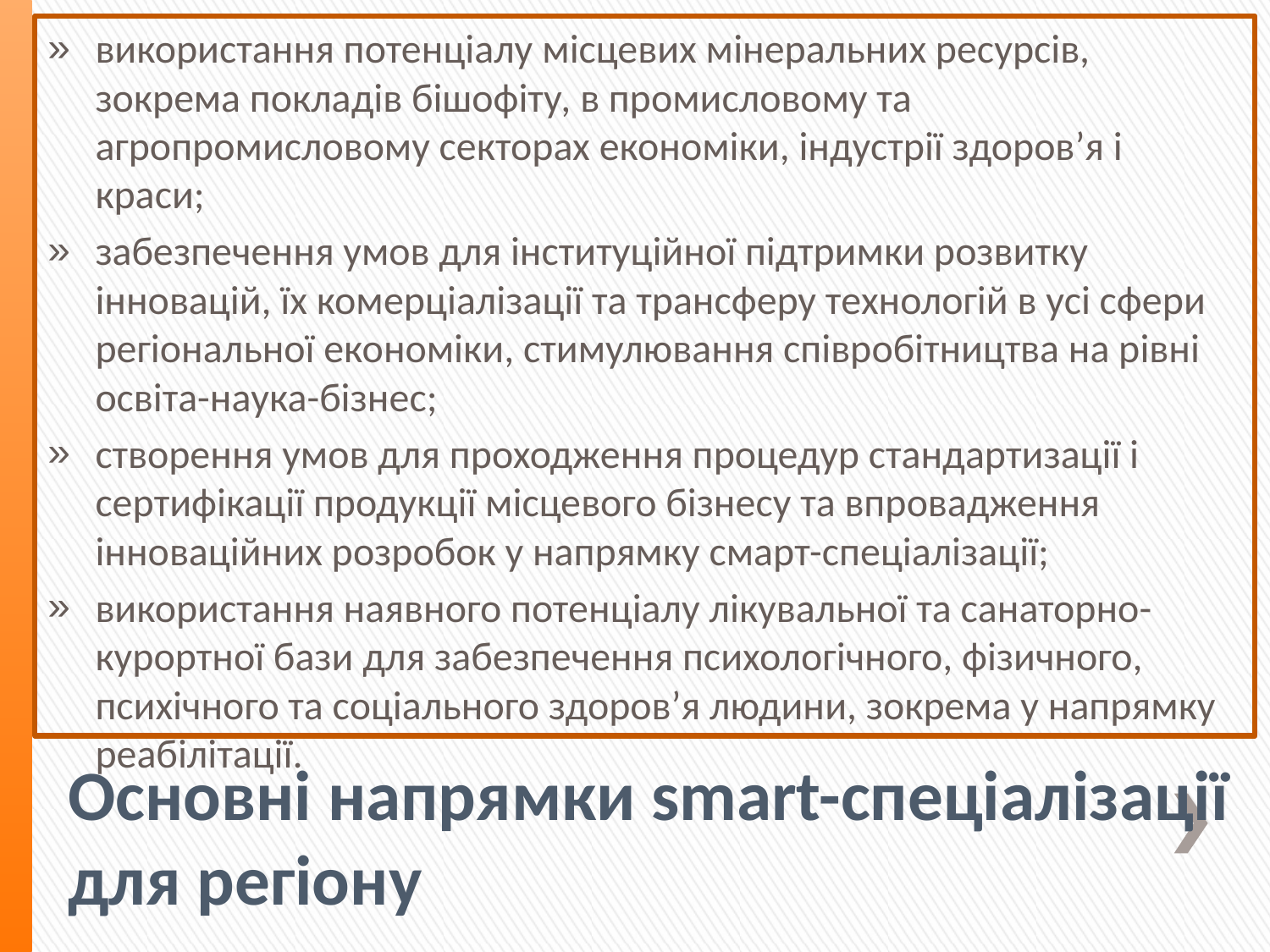

використання потенціалу місцевих мінеральних ресурсів, зокрема покладів бішофіту, в промисловому та агропромисловому секторах економіки, індустрії здоров’я і краси;
забезпечення умов для інституційної підтримки розвитку інновацій, їх комерціалізації та трансферу технологій в усі сфери регіональної економіки, стимулювання співробітництва на рівні освіта-наука-бізнес;
створення умов для проходження процедур стандартизації і сертифікації продукції місцевого бізнесу та впровадження інноваційних розробок у напрямку смарт-спеціалізації;
використання наявного потенціалу лікувальної та санаторно-курортної бази для забезпечення психологічного, фізичного, психічного та соціального здоров’я людини, зокрема у напрямку реабілітації.
# Основні напрямки smart-спеціалізації для регіону